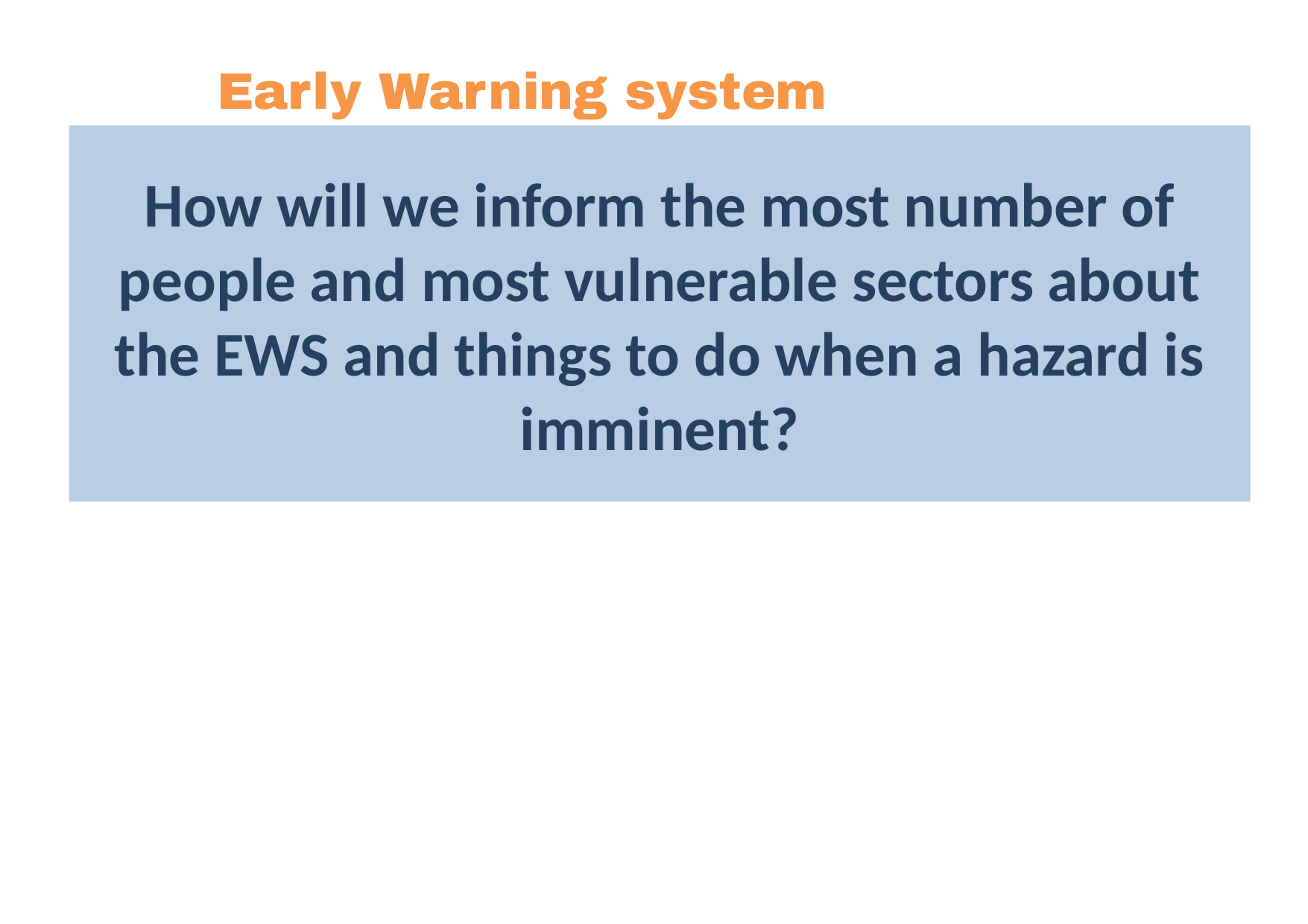

Early Warning system

How will we inform the most number of people and most vulnerable sectors about the EWS and things to do when a hazard is imminent?